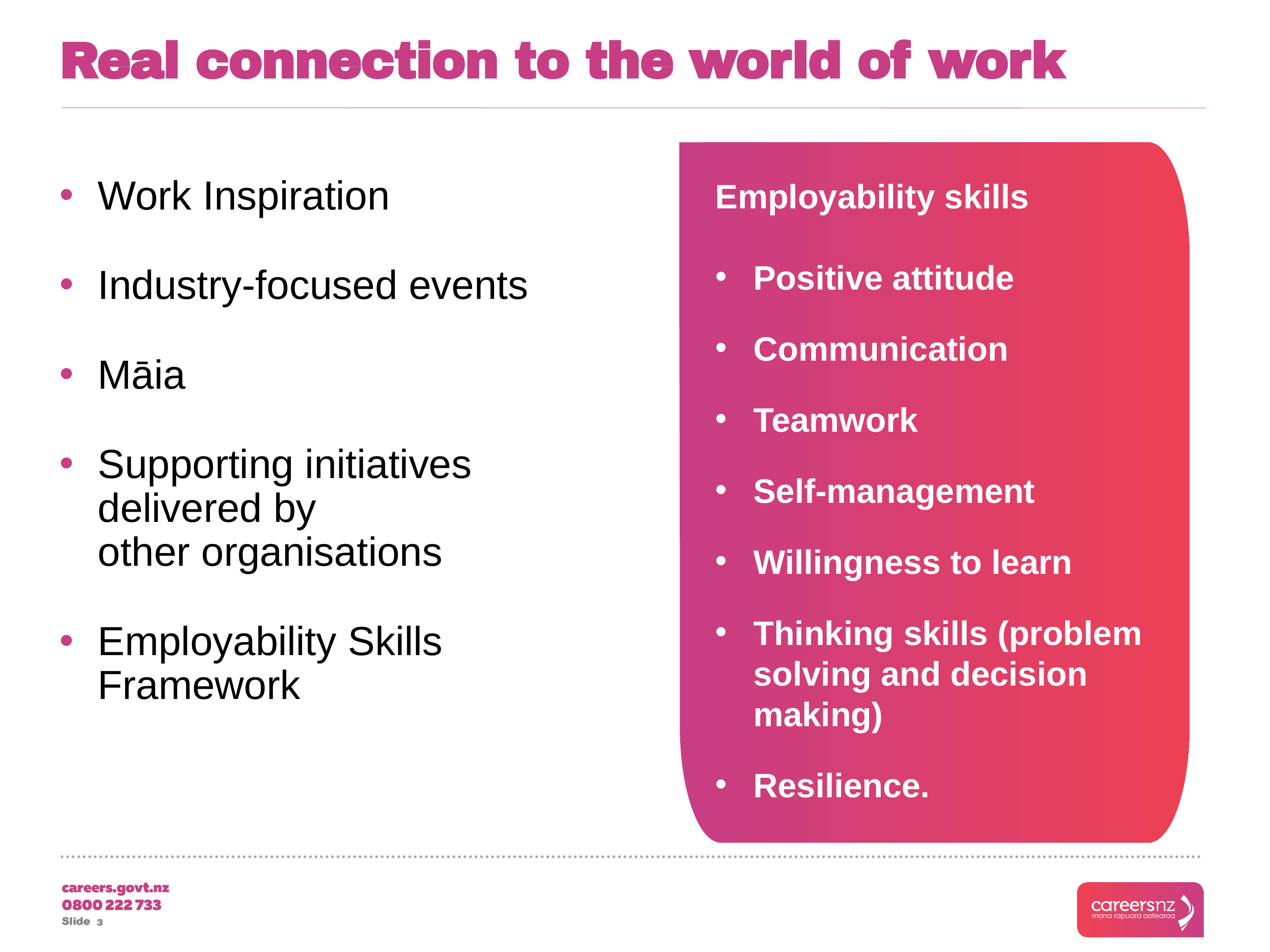

Real connection to the world of work

Work Inspiration
Industry-focused events
Māia
Supporting initiatives delivered by
other organisations
Employability Skills Framework
Employability skills

Positive attitude
Communication
Teamwork
Self-management
Willingness to learn
Thinking skills (problem solving and decision making)
Resilience.
3